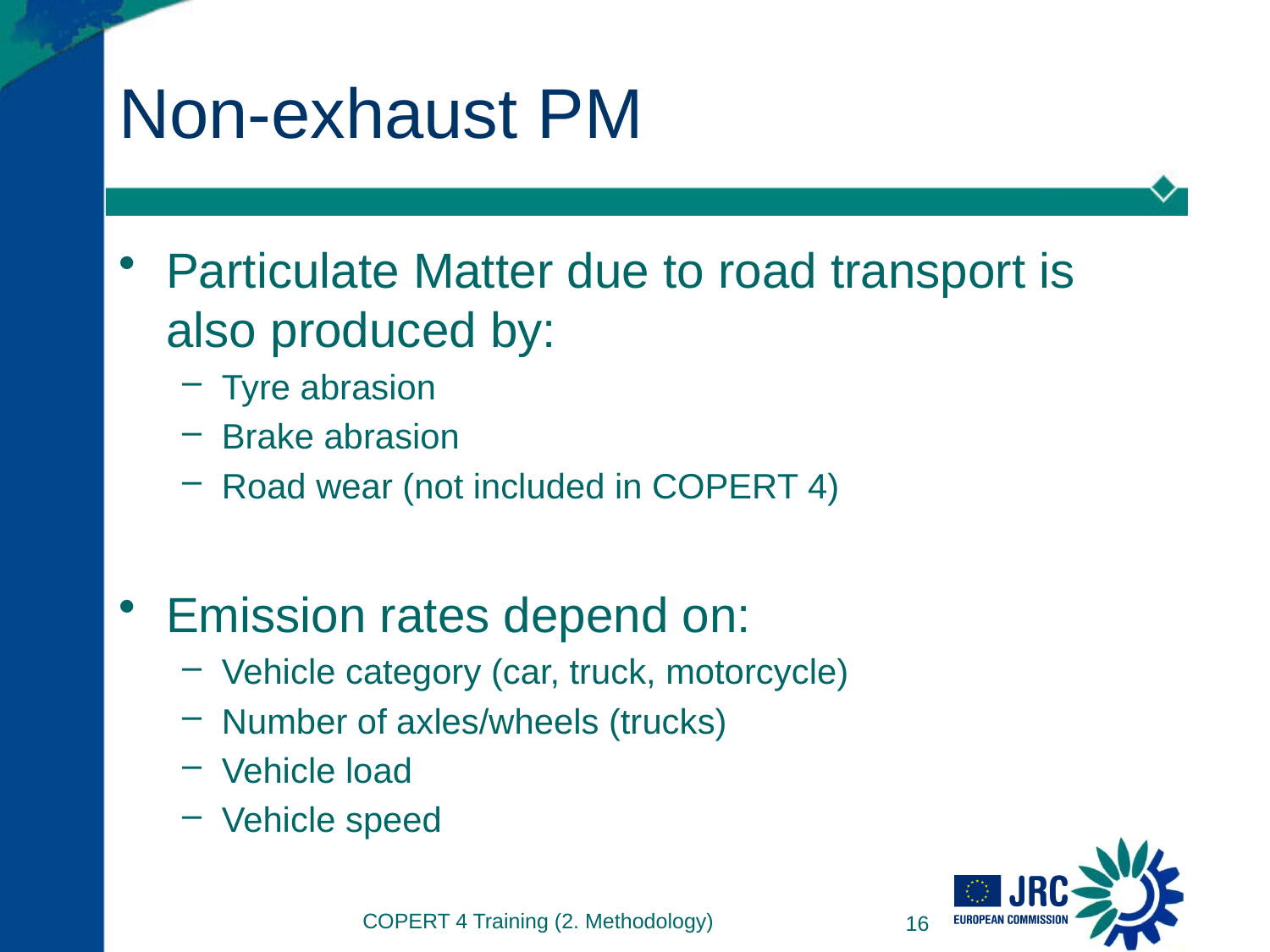

# Non-exhaust PM
Particulate Matter due to road transport is also produced by:
Tyre abrasion
Brake abrasion
Road wear (not included in COPERT 4)

Emission rates depend on:
Vehicle category (car, truck, motorcycle)
Number of axles/wheels (trucks)
Vehicle load
Vehicle speed

COPERT 4 Training (2. Methodology)
16